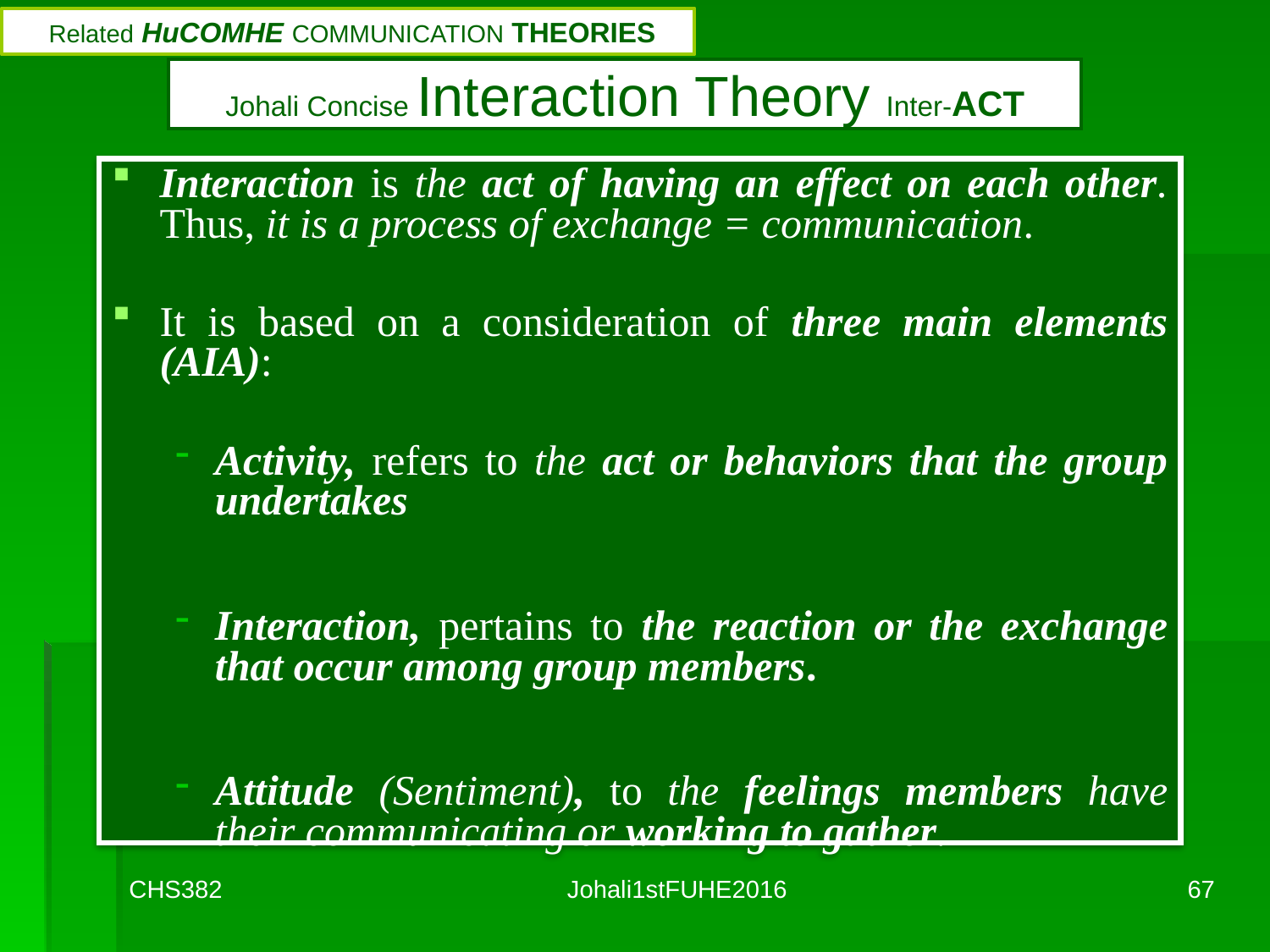

Related HuCOMHE COMMUNICATION THEORIES
# Johali Concise Interaction Theory Inter-ACT
Interaction is the act of having an effect on each other. Thus, it is a process of exchange = communication.

It is based on a consideration of three main elements (AIA):

Activity, refers to the act or behaviors that the group undertakes

Interaction, pertains to the reaction or the exchange that occur among group members.

Attitude (Sentiment), to the feelings members have their communicating or working to gather.

CHS382
Johali1stFUHE2016
67